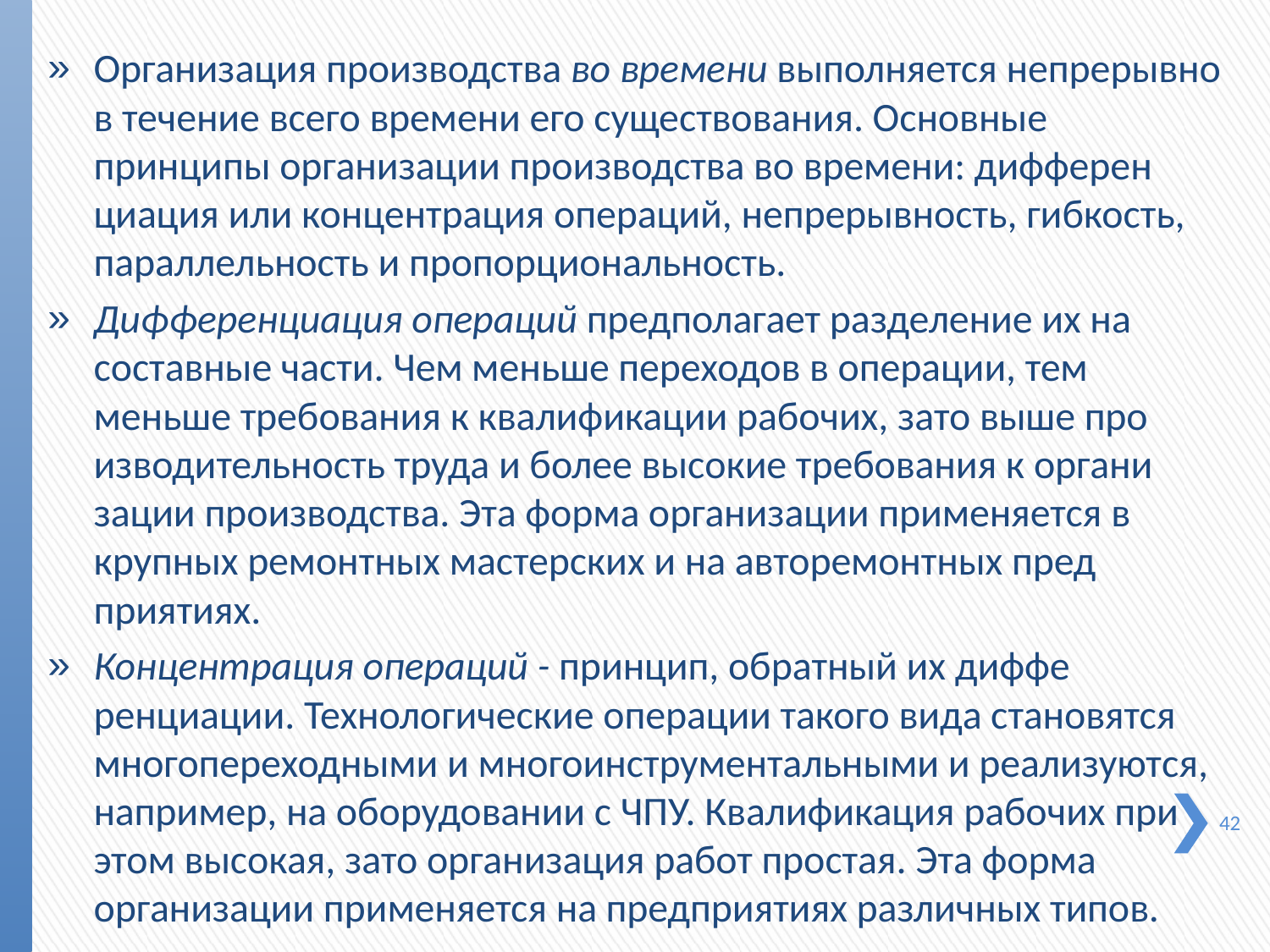

Организация производства во времени выполняется непре­рывно в течение всего времени его существования. Основные принципы организации производства во времени: дифферен­циация или концентрация операций, непрерывность, гибкость, параллельность и пропорциональность.
Дифференциация операций предполагает разделение их на составные части. Чем меньше переходов в операции, тем меньше требования к квалификации рабочих, зато выше про­изводительность труда и более высокие требования к органи­зации производства. Эта форма организации применяется в крупных ремонтных мастерских и на авторемонтных пред­приятиях.
Концентрация операций - принцип, обратный их диффе­ренциации. Технологические операции такого вида становятся многопереходными и многоинструментальными и реализуют­ся, например, на оборудовании с ЧПУ. Квалификация рабочих при этом высокая, зато организация работ простая. Эта форма организации применяется на предприятиях различных типов.

42